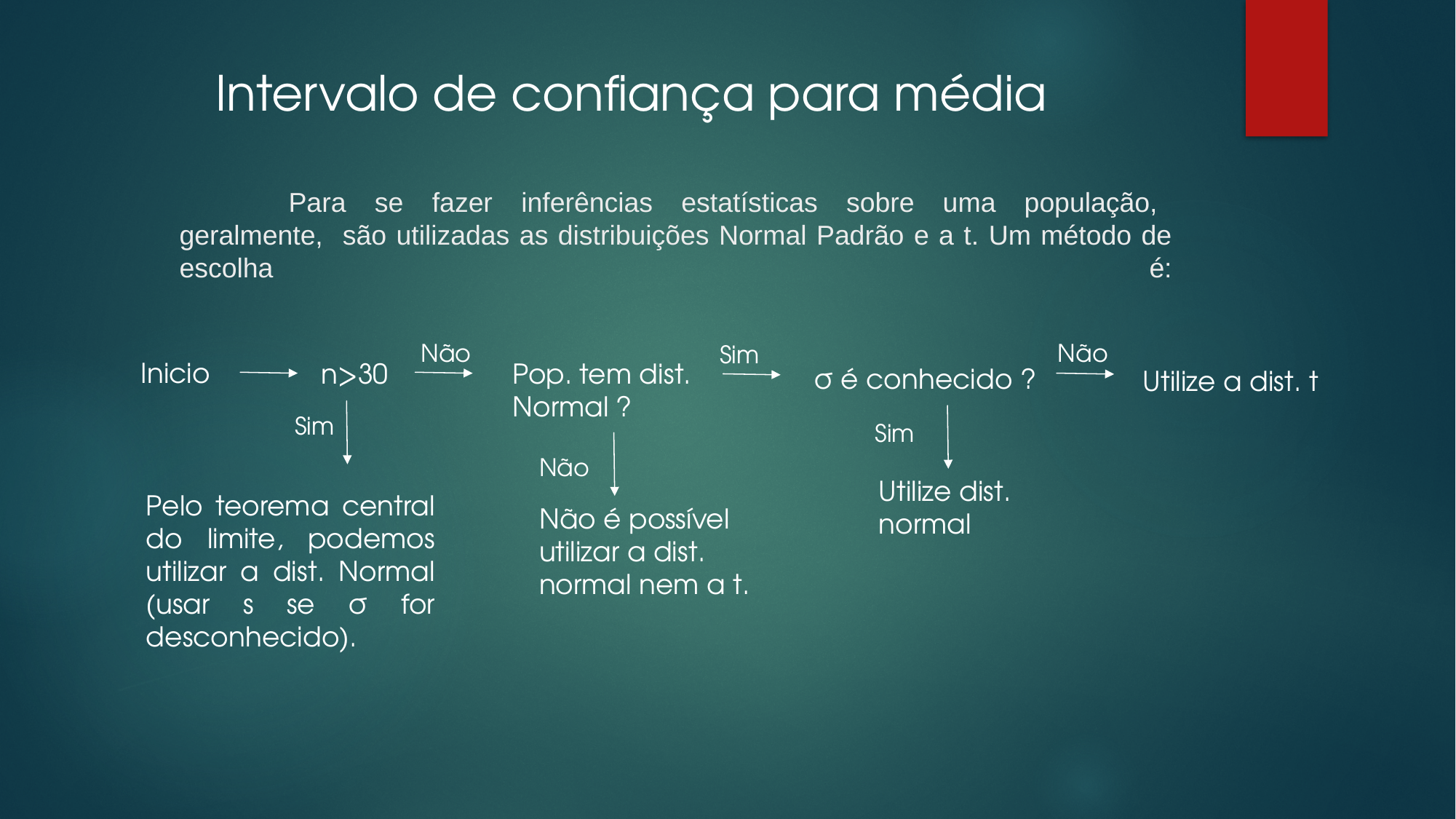

Intervalo de confiança para média
# Para  se  fazer  inferências  estatísticas  sobre  uma  população,  geralmente,  são utilizadas as distribuições Normal Padrão e a t. Um método de escolha é:
Inicio
Não
Não
Sim
n>30
Pop. tem dist. Normal ?
σ é conhecido ?
Utilize a dist. t
Sim
Sim
Não
Utilize dist. normal
Pelo teorema central do limite, podemos utilizar a dist. Normal (usar s se σ for desconhecido).
Não é possível utilizar a dist. normal nem a t.